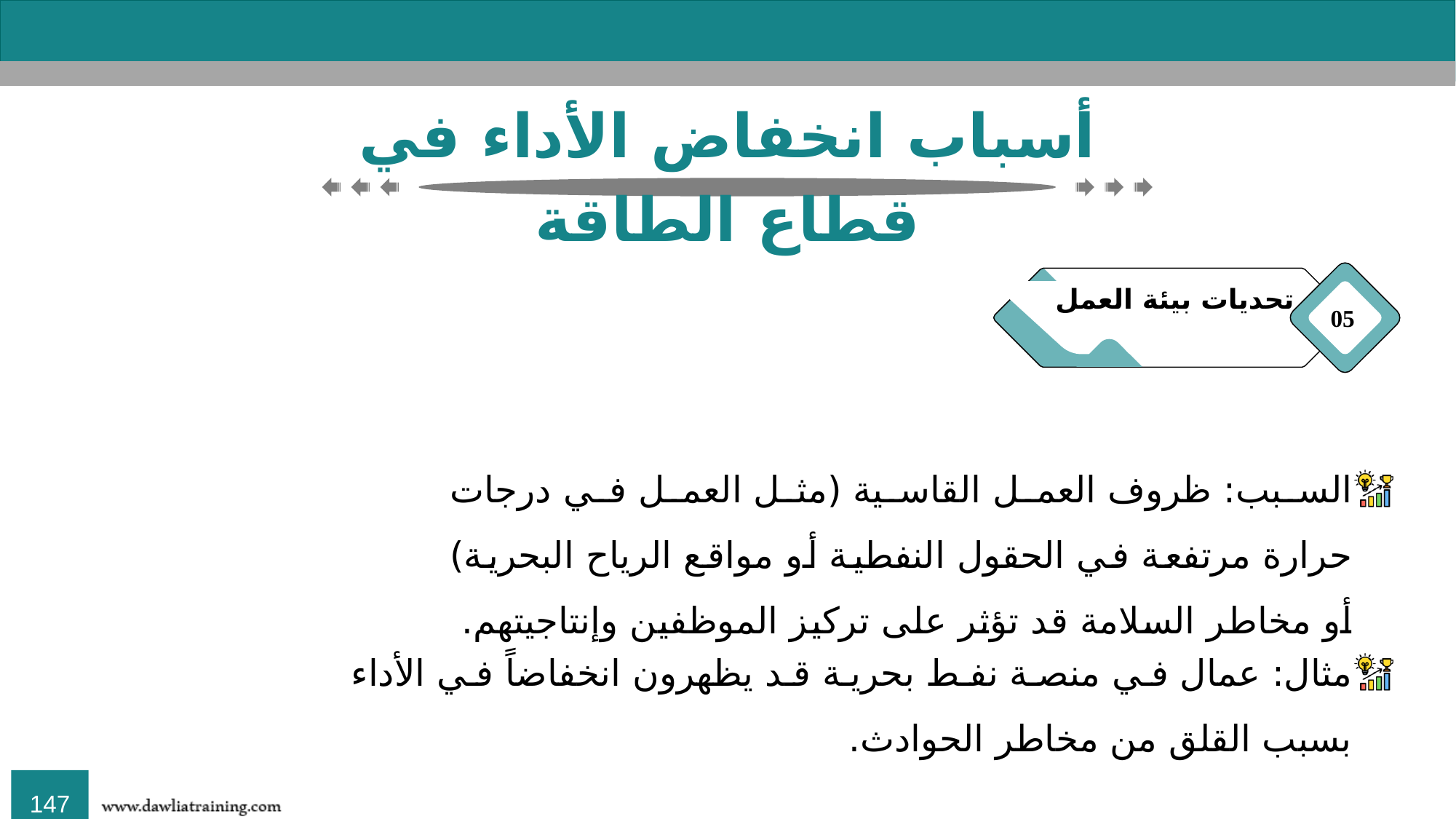

أسباب انخفاض الأداء في قطاع الطاقة

تحديات بيئة العمل
05
السبب: ظروف العمل القاسية (مثل العمل في درجات حرارة مرتفعة في الحقول النفطية أو مواقع الرياح البحرية) أو مخاطر السلامة قد تؤثر على تركيز الموظفين وإنتاجيتهم.
مثال: عمال في منصة نفط بحرية قد يظهرون انخفاضاً في الأداء بسبب القلق من مخاطر الحوادث.